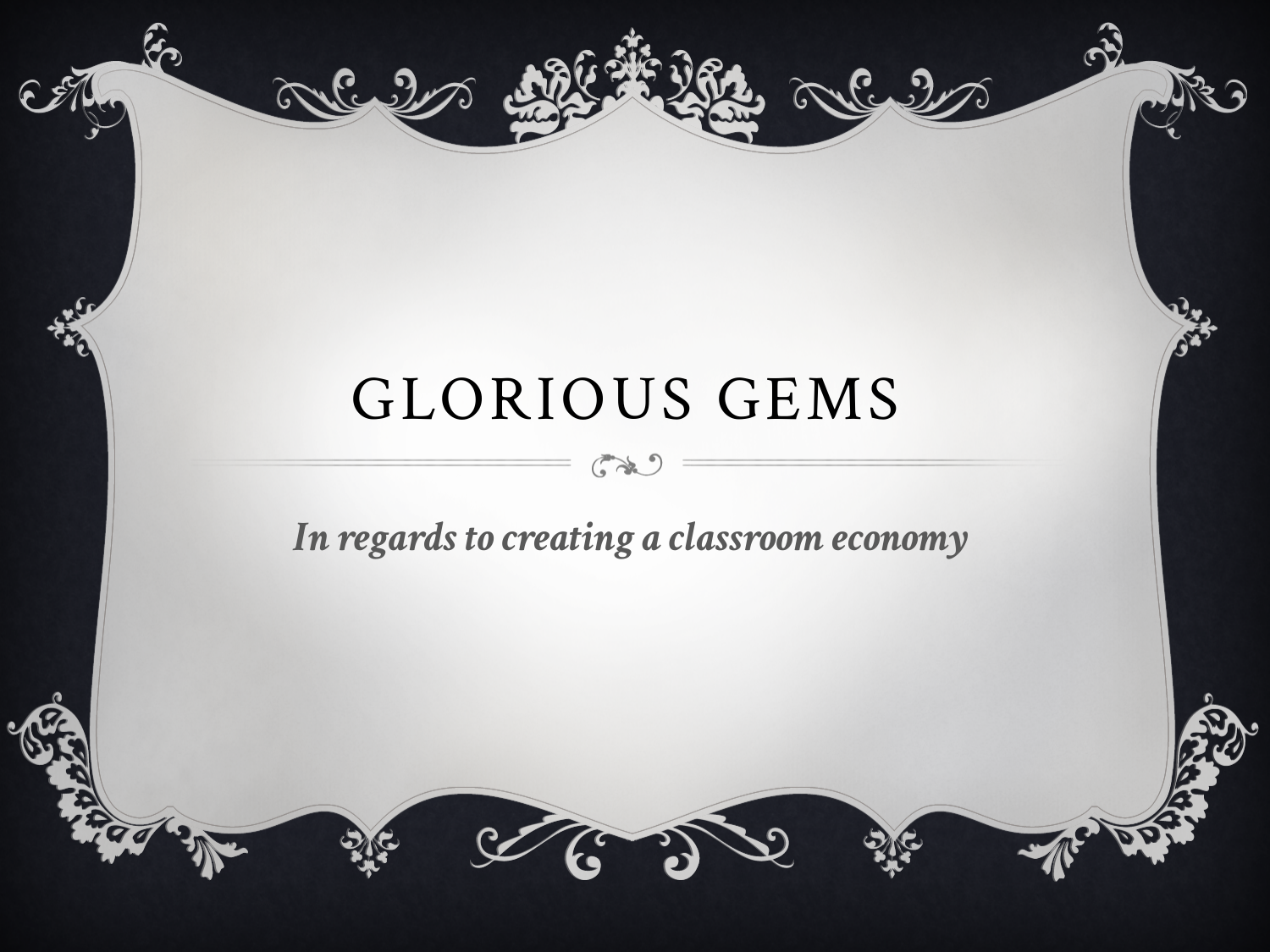

# GLORIOUS GEMS
In regards to creating a classroom economy